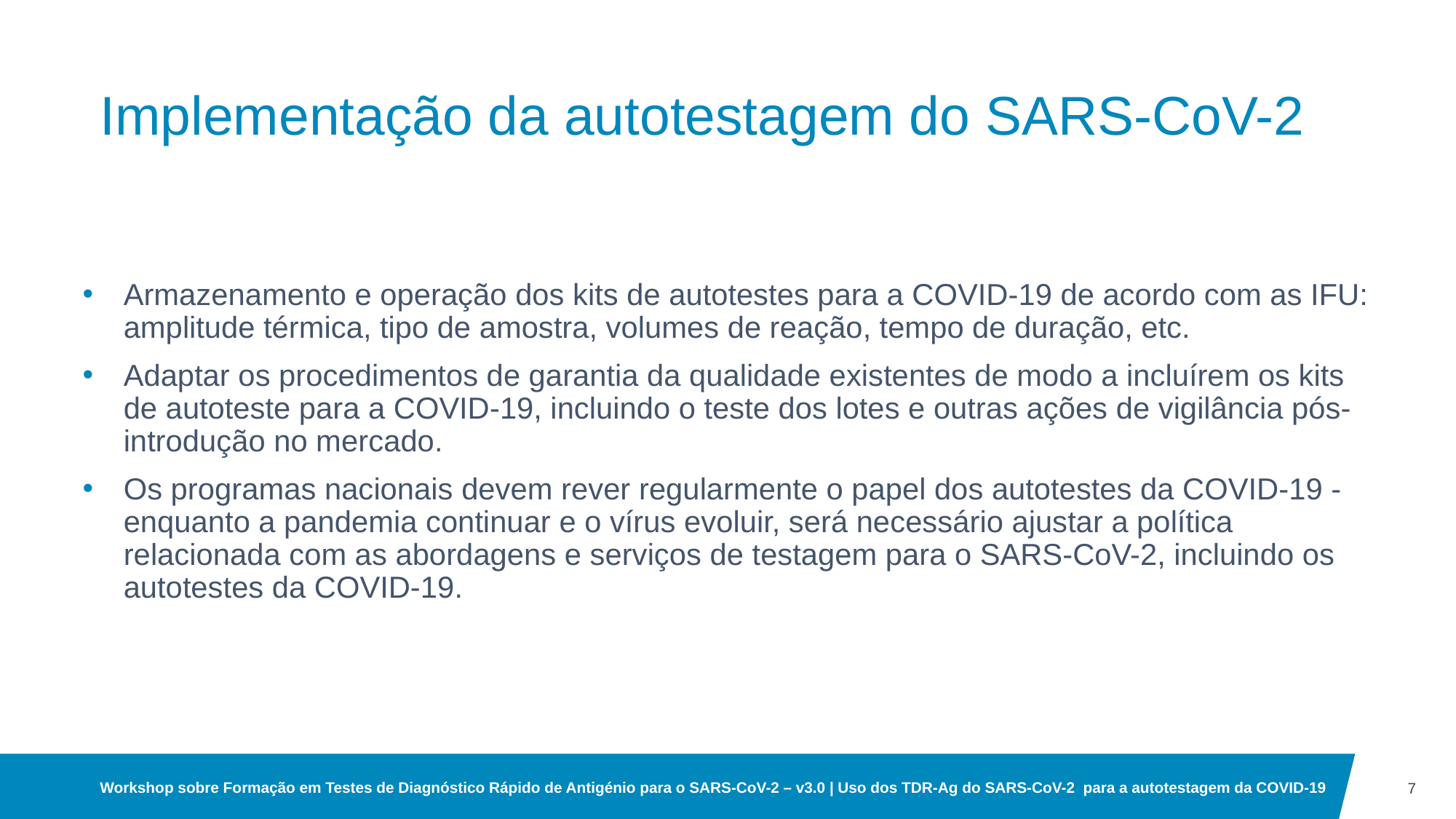

# Implementação da autotestagem do SARS-CoV-2

Armazenamento e operação dos kits de autotestes para a COVID-19 de acordo com as IFU: amplitude térmica, tipo de amostra, volumes de reação, tempo de duração, etc.
Adaptar os procedimentos de garantia da qualidade existentes de modo a incluírem os kits de autoteste para a COVID-19, incluindo o teste dos lotes e outras ações de vigilância pós-introdução no mercado.
Os programas nacionais devem rever regularmente o papel dos autotestes da COVID-19 - enquanto a pandemia continuar e o vírus evoluir, será necessário ajustar a política relacionada com as abordagens e serviços de testagem para o SARS-CoV-2, incluindo os autotestes da COVID-19.

7
Workshop sobre Formação em Testes de Diagnóstico Rápido de Antigénio para o SARS-CoV-2 – v3.0 | Uso dos TDR-Ag do SARS-CoV-2  para a autotestagem da COVID-19